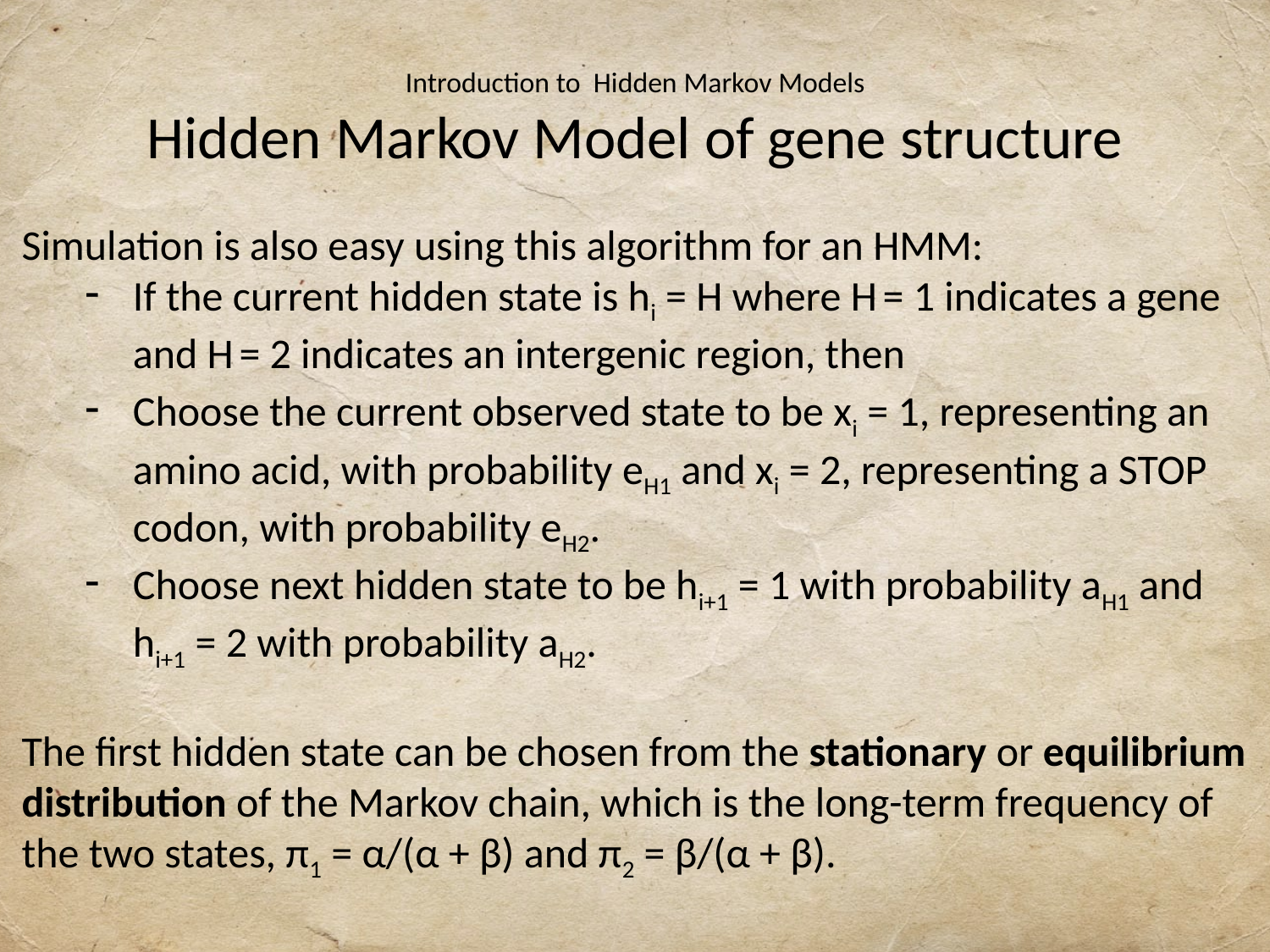

# Introduction to  Hidden Markov Models Hidden Markov Model of gene structure
Simulation is also easy using this algorithm for an HMM:
If the current hidden state is hi = H where H = 1 indicates a gene and H = 2 indicates an intergenic region, then
Choose the current observed state to be xi = 1, representing an amino acid, with probability eH1 and xi = 2, representing a STOP codon, with probability eH2.
Choose next hidden state to be hi+1 = 1 with probability aH1 and
hi+1 = 2 with probability aH2.

The first hidden state can be chosen from the stationary or equilibrium distribution of the Markov chain, which is the long-term frequency of the two states, π1 = α/(α + β) and π2 = β/(α + β).